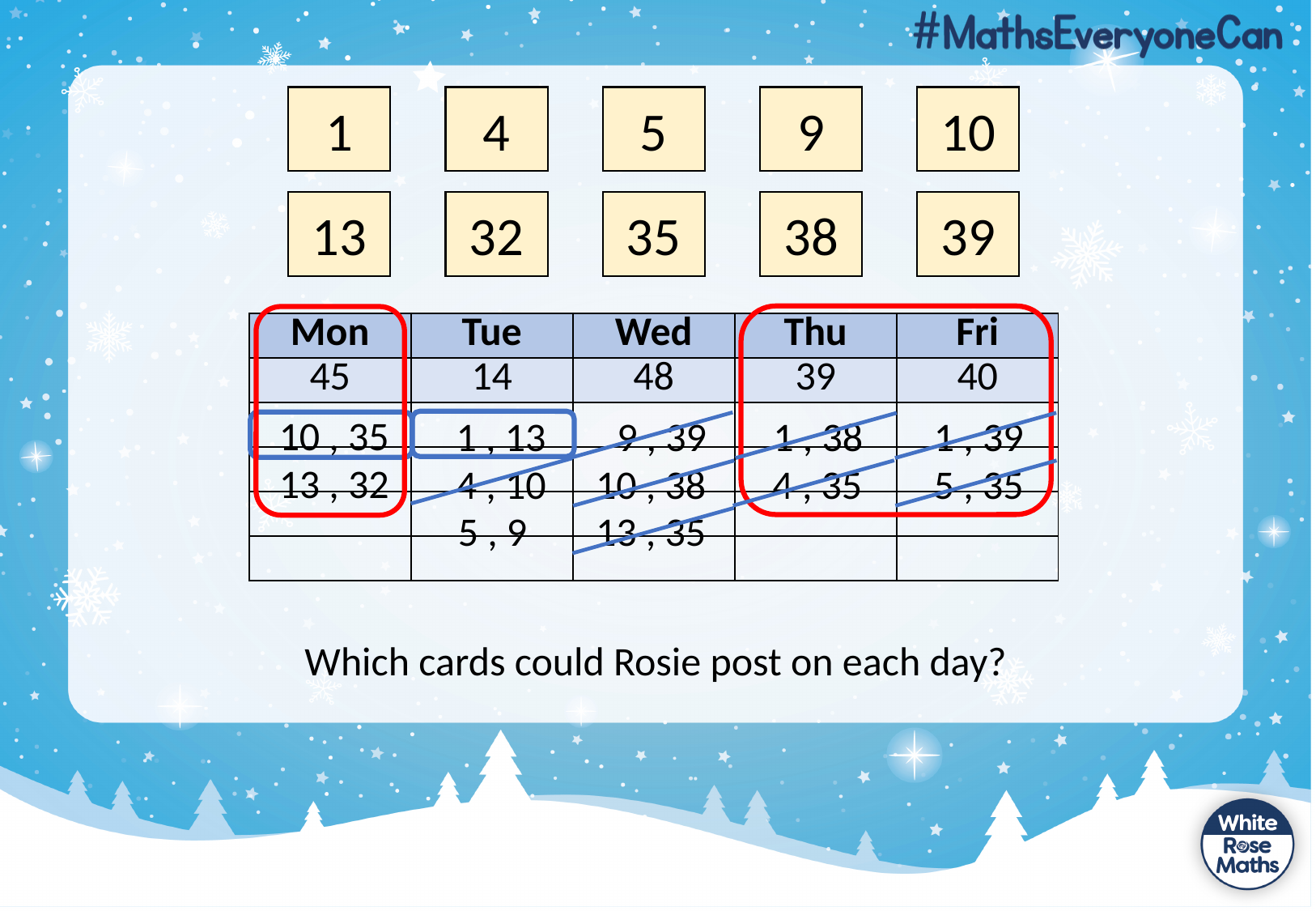

1
4
5
9
10
13
32
35
38
39

| Mon | Tue | Wed | Thu | Fri |
| --- | --- | --- | --- | --- |
| 45 | 14 | 48 | 39 | 40 |
|  |  |  |  |  |
|  |  |  |  |  |
|  |  |  |  |  |
|  |  |  |  |  |
10 , 35
1 , 13
9 , 39
1 , 38
1 , 39

13 , 32
4 , 10
10 , 38
4 , 35
5 , 35
5 , 9
13 , 35
Which cards could Rosie post on each day?